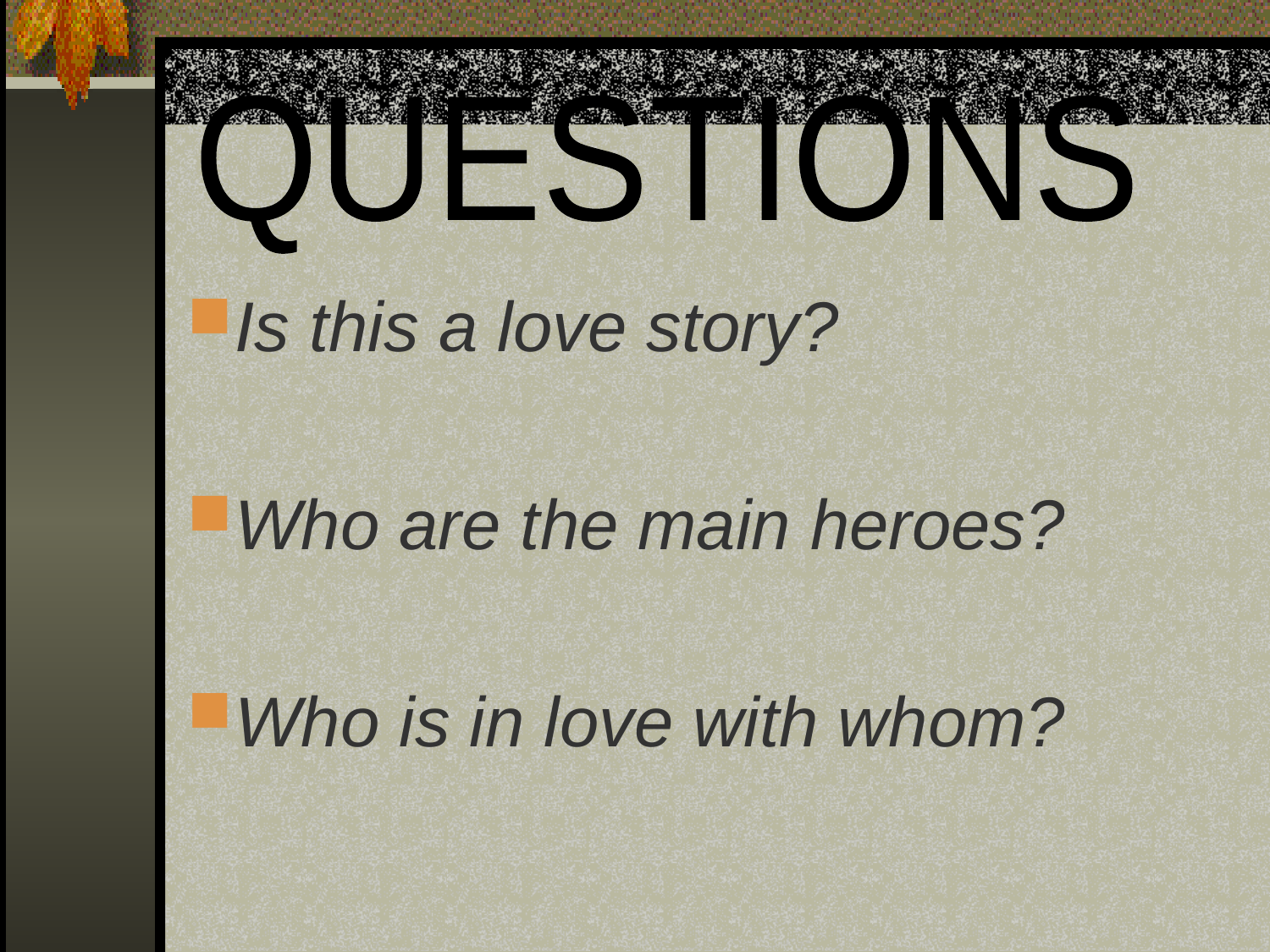

#
QUESTIONS
Is this a love story?

Who are the main heroes?

Who is in love with whom?